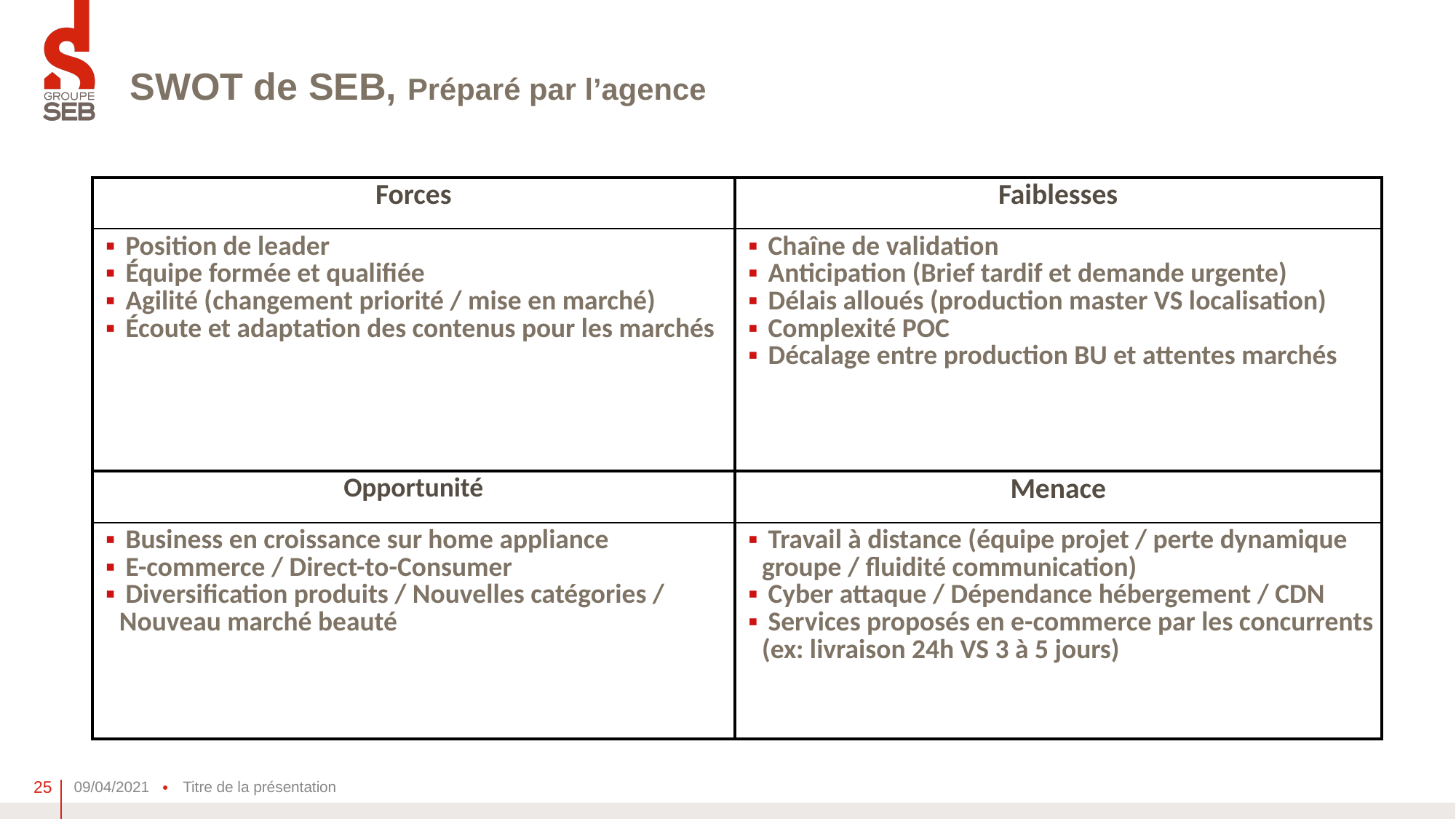

# SWOT de SEB, Préparé par l’agence
| Forces | Faiblesses |
| --- | --- |
| Position de leader Équipe formée et qualifiée Agilité (changement priorité / mise en marché) Écoute et adaptation des contenus pour les marchés | Chaîne de validation Anticipation (Brief tardif et demande urgente) Délais alloués (production master VS localisation) Complexité POC Décalage entre production BU et attentes marchés |
| Opportunité | Menace |
| Business en croissance sur home appliance E-commerce / Direct-to-Consumer Diversification produits / Nouvelles catégories / Nouveau marché beauté | Travail à distance (équipe projet / perte dynamique groupe / fluidité communication) Cyber attaque / Dépendance hébergement / CDN Services proposés en e-commerce par les concurrents (ex: livraison 24h VS 3 à 5 jours) |
25
09/04/2021
Titre de la présentation